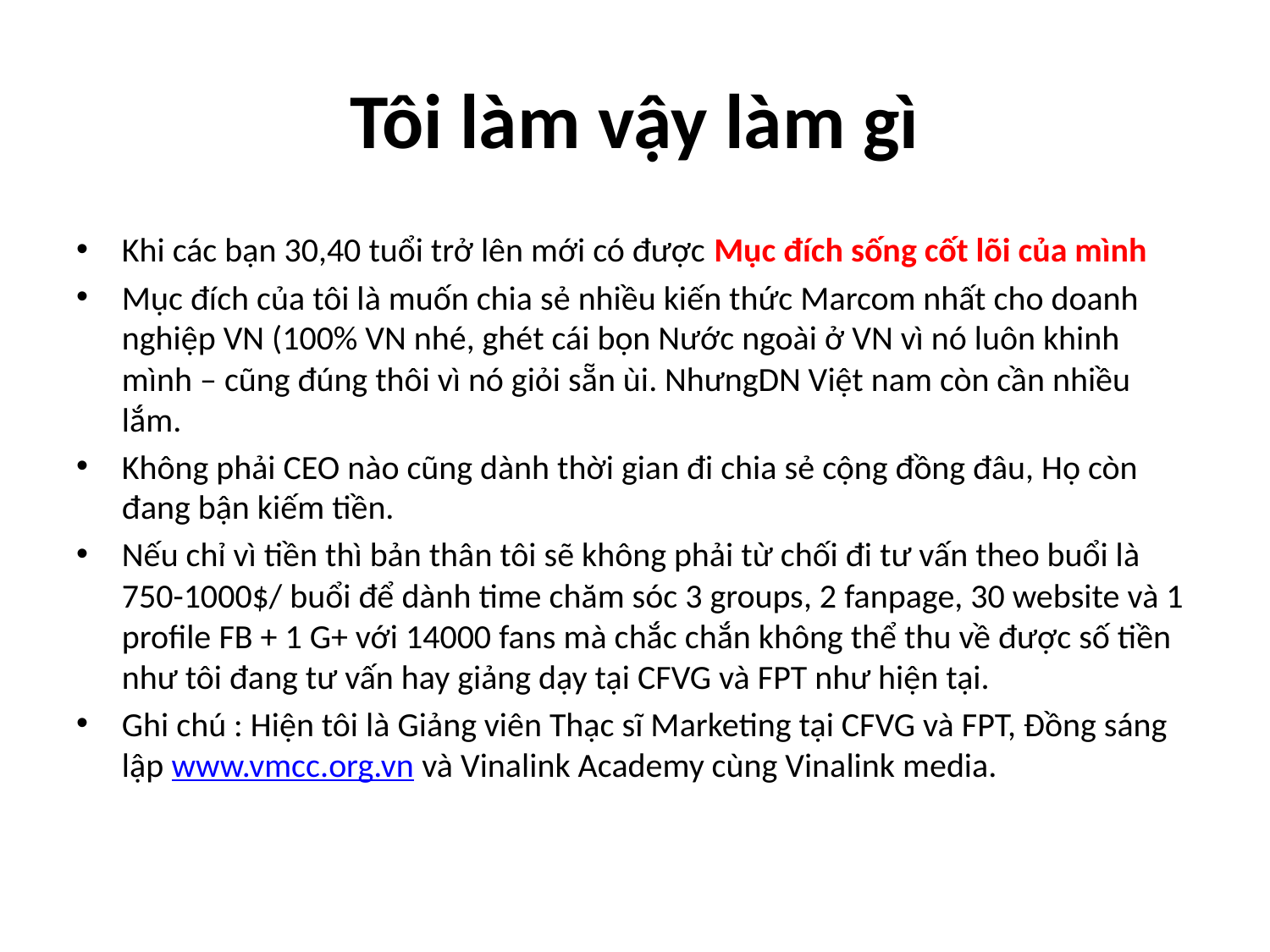

# Tôi làm vậy làm gì
Khi các bạn 30,40 tuổi trở lên mới có được Mục đích sống cốt lõi của mình
Mục đích của tôi là muốn chia sẻ nhiều kiến thức Marcom nhất cho doanh nghiệp VN (100% VN nhé, ghét cái bọn Nước ngoài ở VN vì nó luôn khinh mình – cũng đúng thôi vì nó giỏi sẵn ùi. NhưngDN Việt nam còn cần nhiều lắm.
Không phải CEO nào cũng dành thời gian đi chia sẻ cộng đồng đâu, Họ còn đang bận kiếm tiền.
Nếu chỉ vì tiền thì bản thân tôi sẽ không phải từ chối đi tư vấn theo buổi là 750-1000$/ buổi để dành time chăm sóc 3 groups, 2 fanpage, 30 website và 1 profile FB + 1 G+ với 14000 fans mà chắc chắn không thể thu về được số tiền như tôi đang tư vấn hay giảng dạy tại CFVG và FPT như hiện tại.
Ghi chú : Hiện tôi là Giảng viên Thạc sĩ Marketing tại CFVG và FPT, Đồng sáng lập www.vmcc.org.vn và Vinalink Academy cùng Vinalink media.